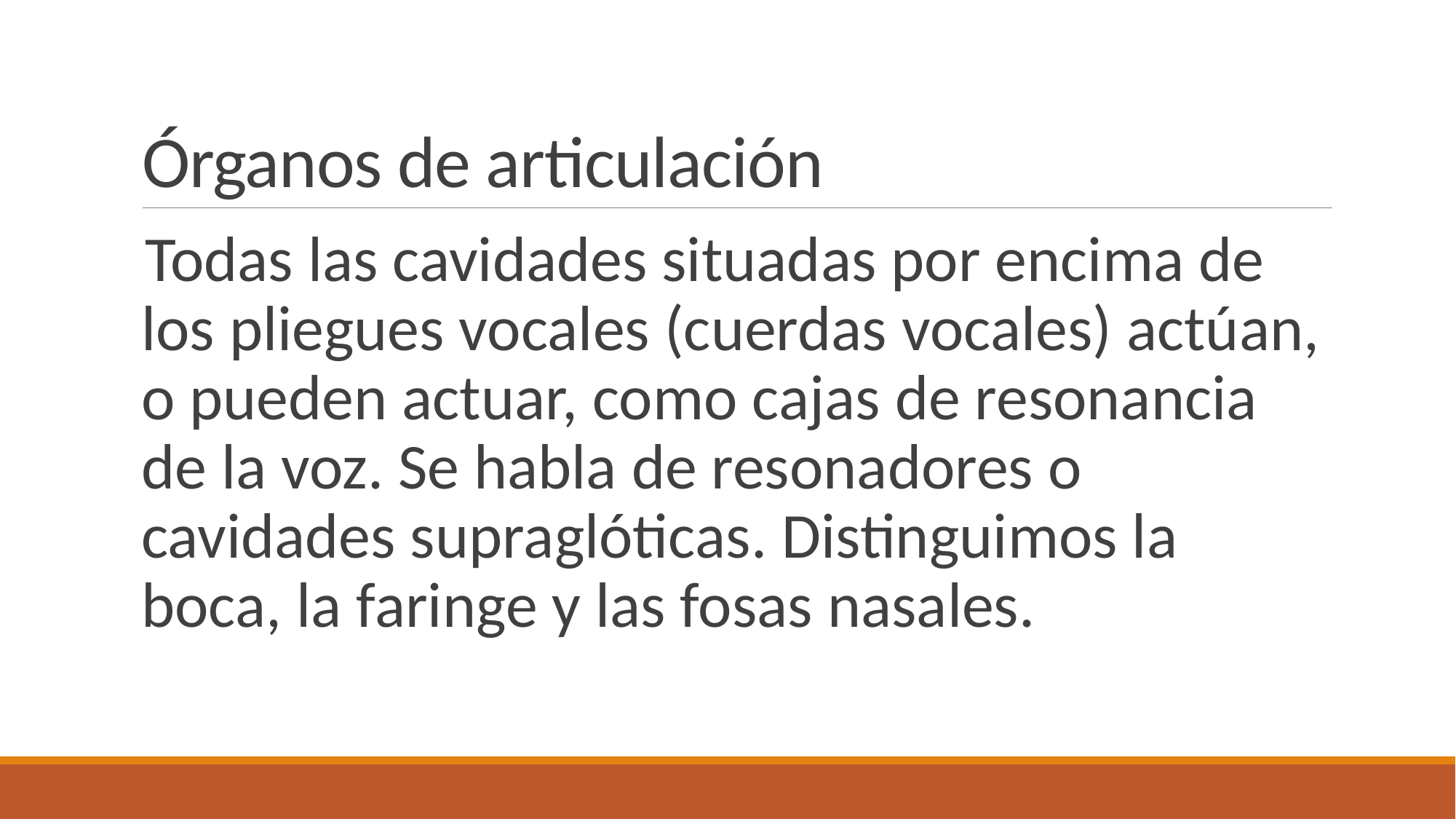

# Órganos de articulación
Todas las cavidades situadas por encima de los pliegues vocales (cuerdas vocales) actúan, o pueden actuar, como cajas de resonancia de la voz. Se habla de resonadores o cavidades supraglóticas. Distinguimos la boca, la faringe y las fosas nasales.